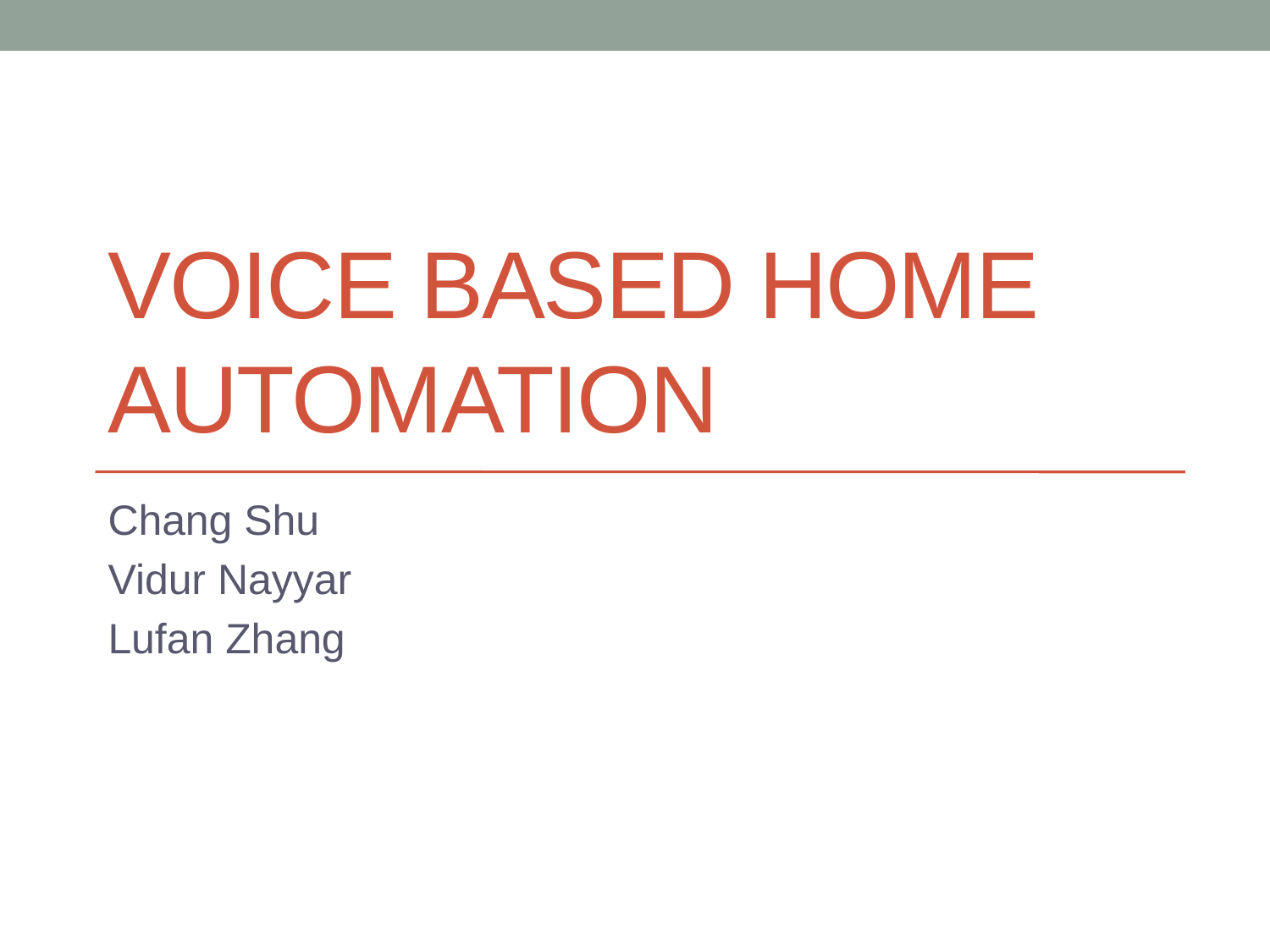

# Voice based home automation
Chang Shu
Vidur Nayyar
Lufan Zhang